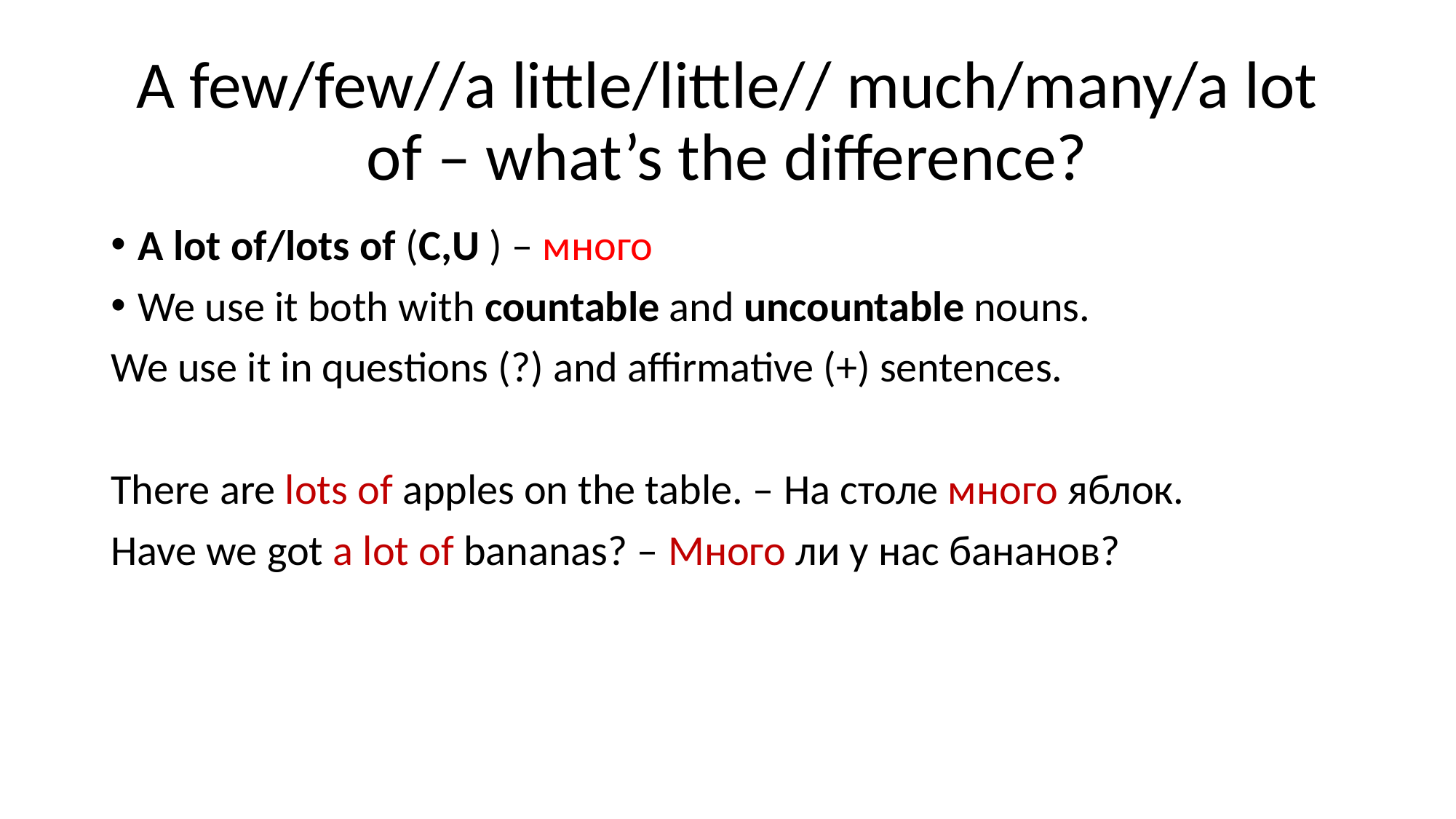

# A few/few//a little/little// much/many/a lot of – what’s the difference?
A lot of/lots of (С,U ) – много
We use it both with countable and uncountable nouns.
We use it in questions (?) and affirmative (+) sentences.

There are lots of apples on the table. – На столе много яблок.
Have we got a lot of bananas? – Много ли у нас бананов?